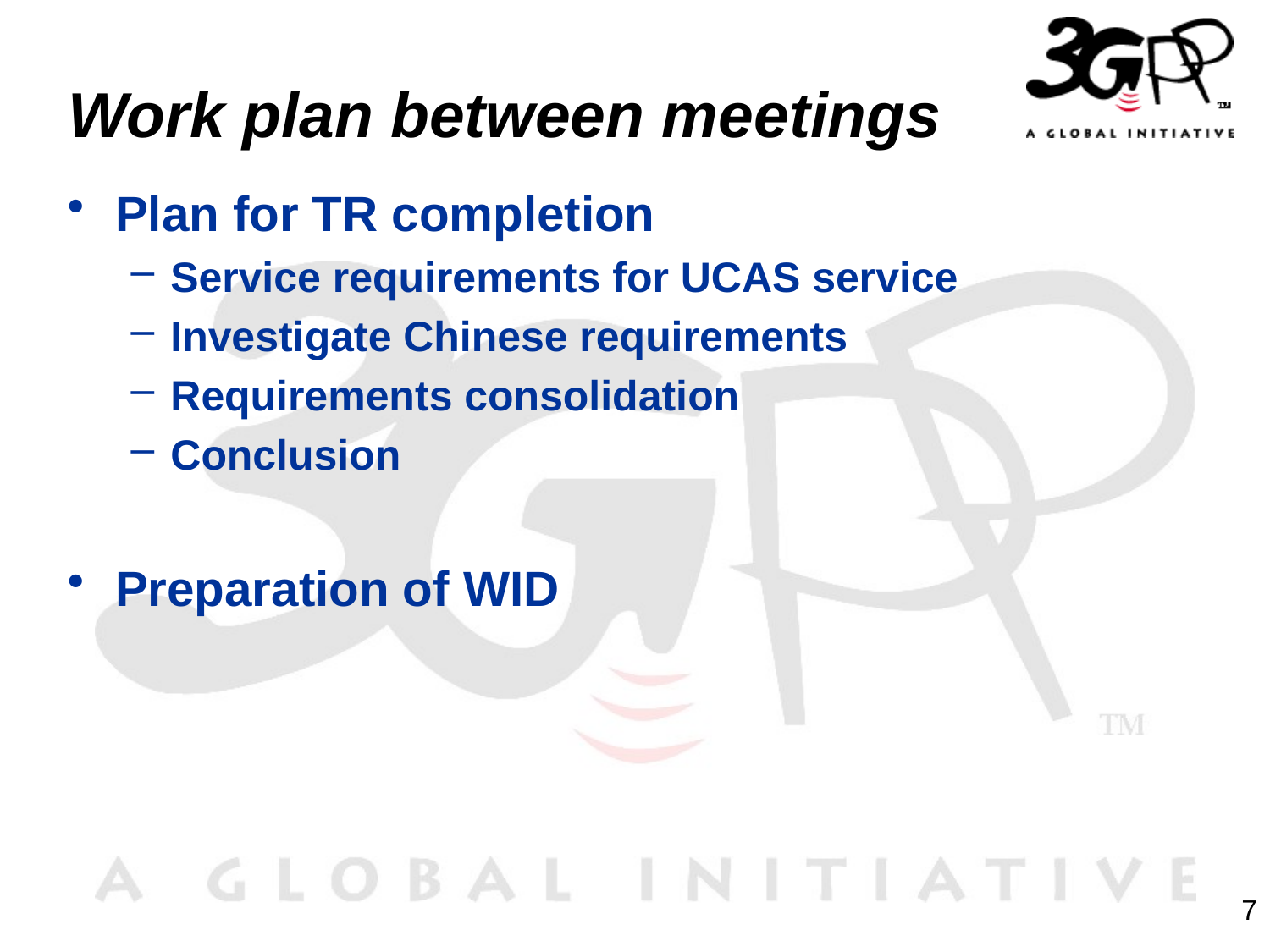

# Work plan between meetings
Plan for TR completion
Service requirements for UCAS service
Investigate Chinese requirements
Requirements consolidation
Conclusion

Preparation of WID

7